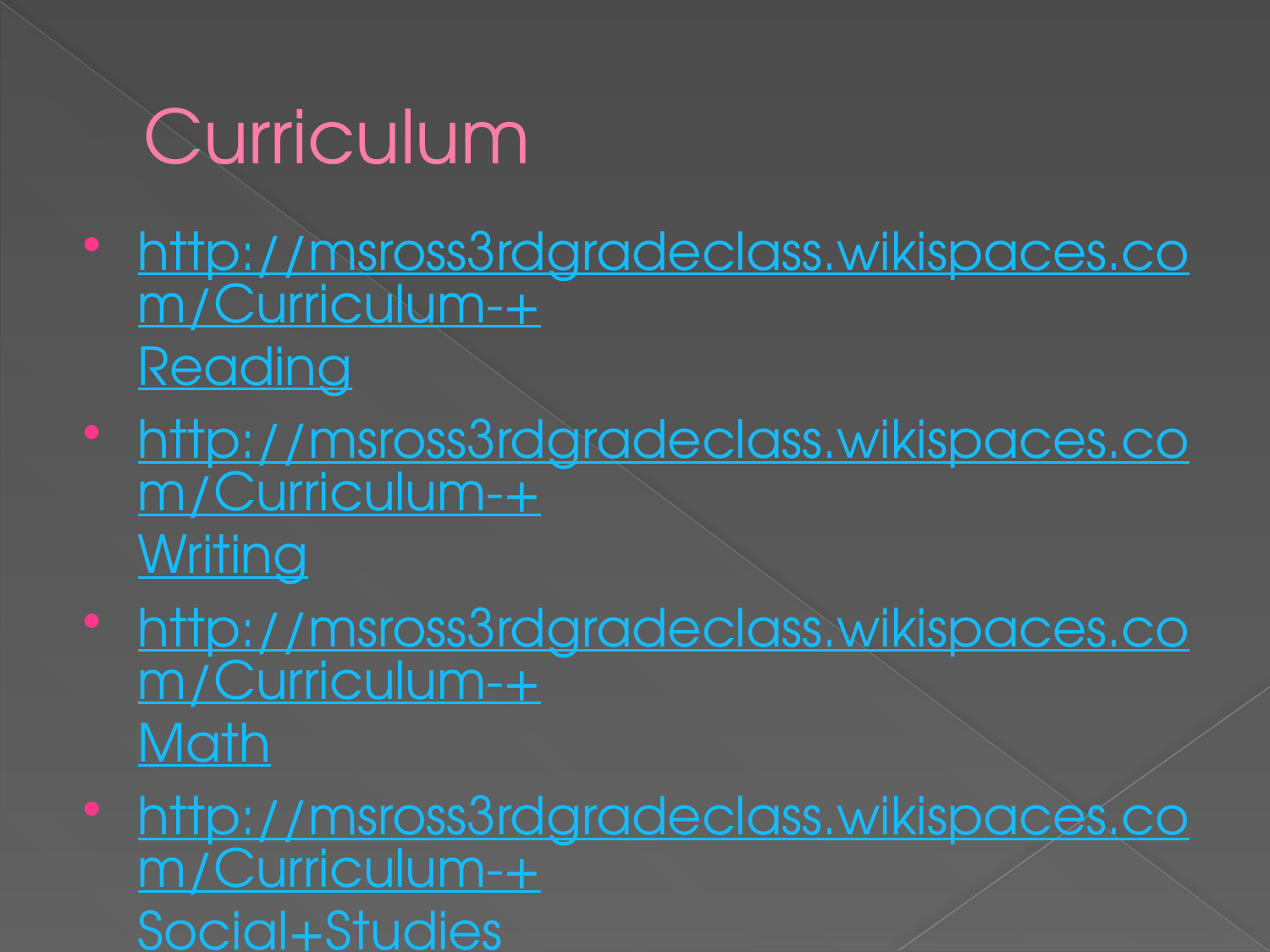

# Curriculum
http://msross3rdgradeclass.wikispaces.com/Curriculum-+Reading
http://msross3rdgradeclass.wikispaces.com/Curriculum-+Writing
http://msross3rdgradeclass.wikispaces.com/Curriculum-+Math
http://msross3rdgradeclass.wikispaces.com/Curriculum-+Social+Studies
http://msross3rdgradeclass.wikispaces.com/Curriculum-+Science